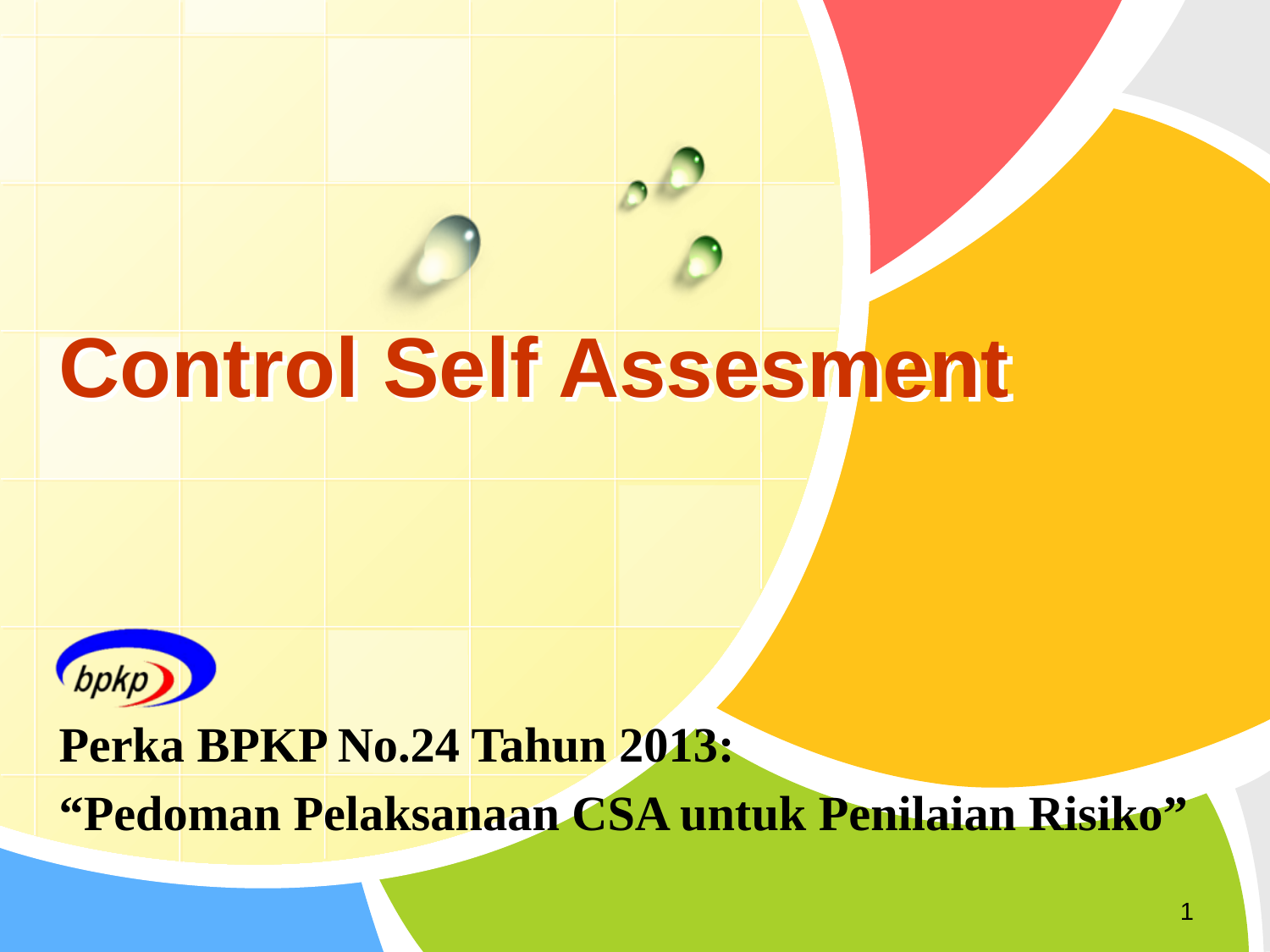

# Control Self Assesment
Perka BPKP No.24 Tahun 2013:
“Pedoman Pelaksanaan CSA untuk Penilaian Risiko”
1